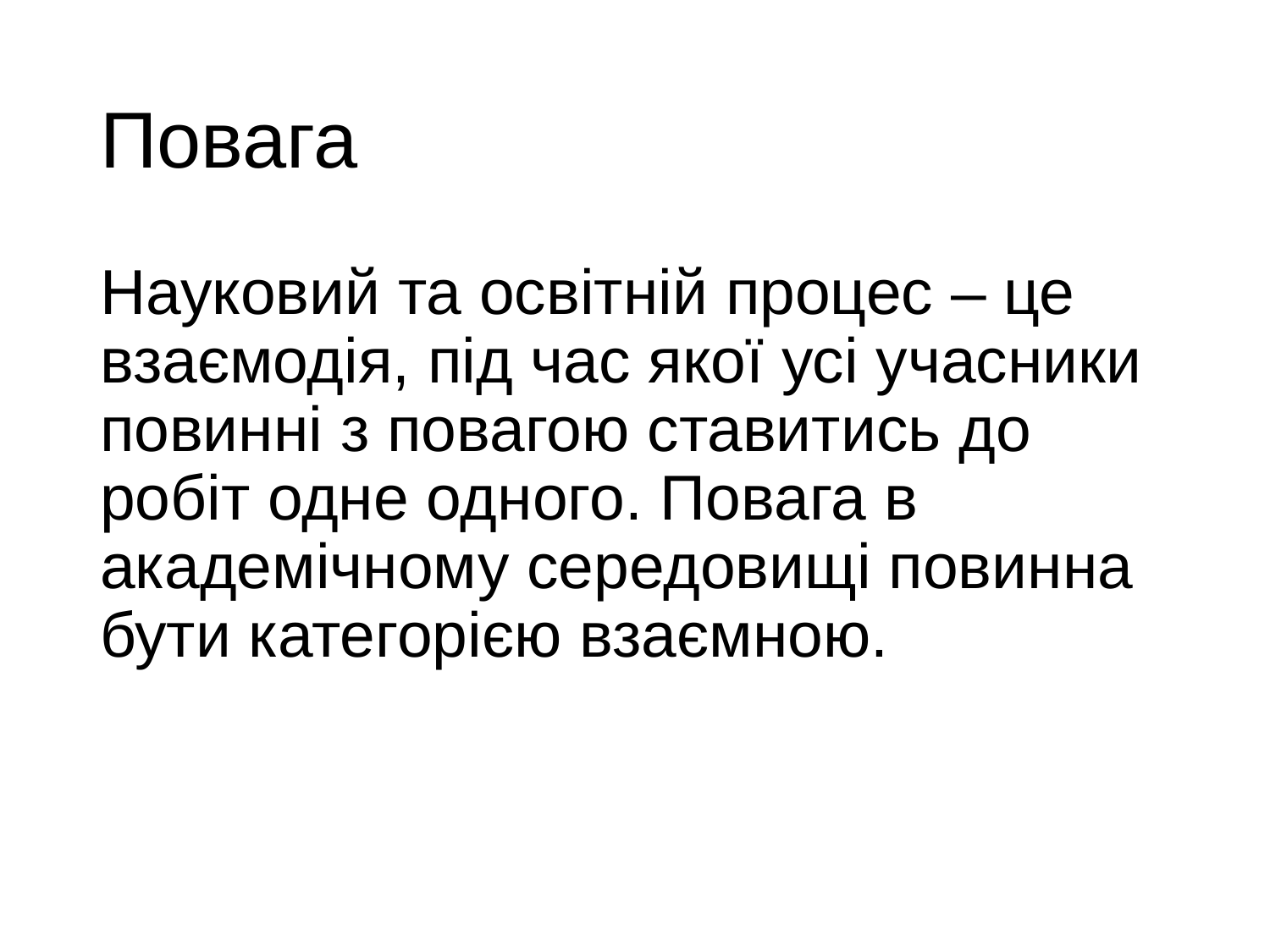

# Повага
Науковий та освітній процес – це взаємодія, під час якої усі учасники повинні з повагою ставитись до робіт одне одного. Повага в академічному середовищі повинна бути категорією взаємною.